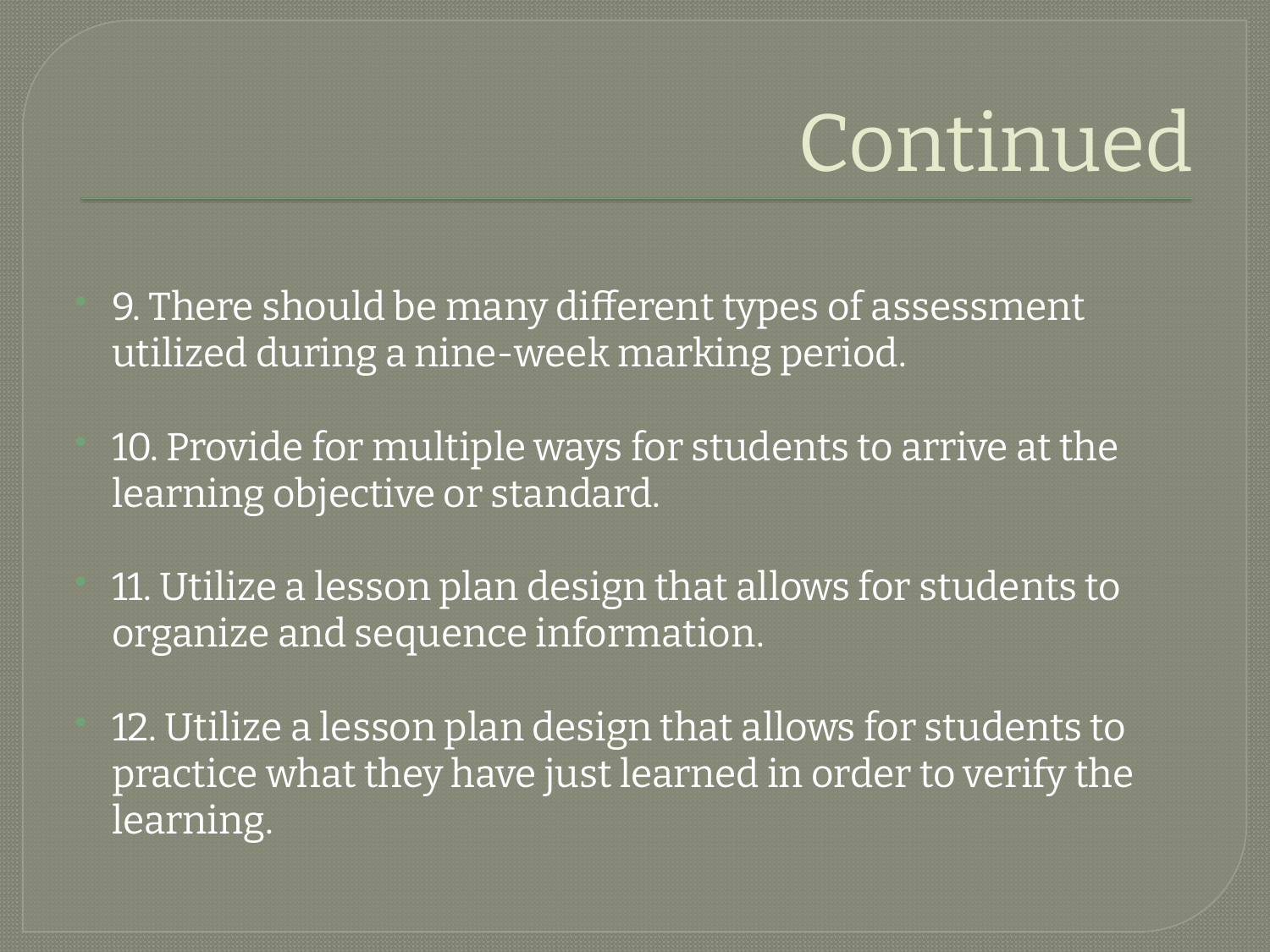

# Continued

9. There should be many different types of assessment utilized during a nine-week marking period.

10. Provide for multiple ways for students to arrive at the learning objective or standard.

11. Utilize a lesson plan design that allows for students to organize and sequence information.

12. Utilize a lesson plan design that allows for students to practice what they have just learned in order to verify the learning.